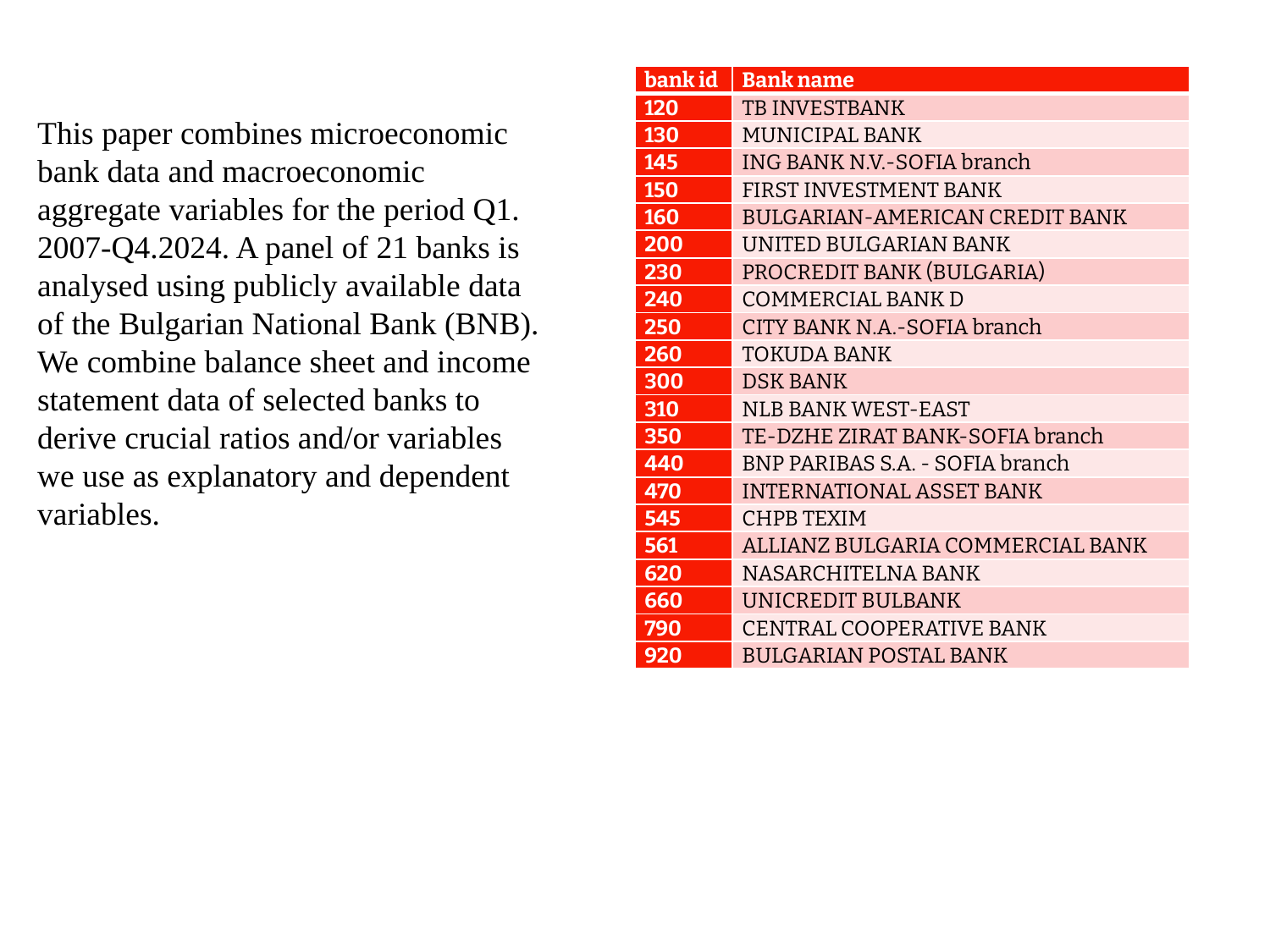

| bank id | Bank name |
| --- | --- |
| 120 | TB INVESTBANK |
| 130 | MUNICIPAL BANK |
| 145 | ING BANK N.V.-SOFIA branch |
| 150 | FIRST INVESTMENT BANK |
| 160 | BULGARIAN-AMERICAN CREDIT BANK |
| 200 | UNITED BULGARIAN BANK |
| 230 | PROCREDIT BANK (BULGARIA) |
| 240 | COMMERCIAL BANK D |
| 250 | CITY ​​BANK N.A.-SOFIA branch |
| 260 | TOKUDA ​​BANK |
| 300 | DSK BANK |
| 310 | NLB BANK WEST-EAST |
| 350 | TE-DZHE ZIRAT BANK-SOFIA branch |
| 440 | BNP PARIBAS S.A. - SOFIA branch |
| 470 | INTERNATIONAL ASSET BANK |
| 545 | CHPB TEXIM |
| 561 | ALLIANZ BULGARIA COMMERCIAL BANK |
| 620 | NASARCHITELNA BANK |
| 660 | UNICREDIT BULBANK |
| 790 | CENTRAL COOPERATIVE BANK |
| 920 | BULGARIAN POSTAL BANK |
This paper combines microeconomic bank data and macroeconomic aggregate variables for the period Q1. 2007-Q4.2024. A panel of 21 banks is analysed using publicly available data of the Bulgarian National Bank (BNB). We combine balance sheet and income statement data of selected banks to derive crucial ratios and/or variables we use as explanatory and dependent variables.